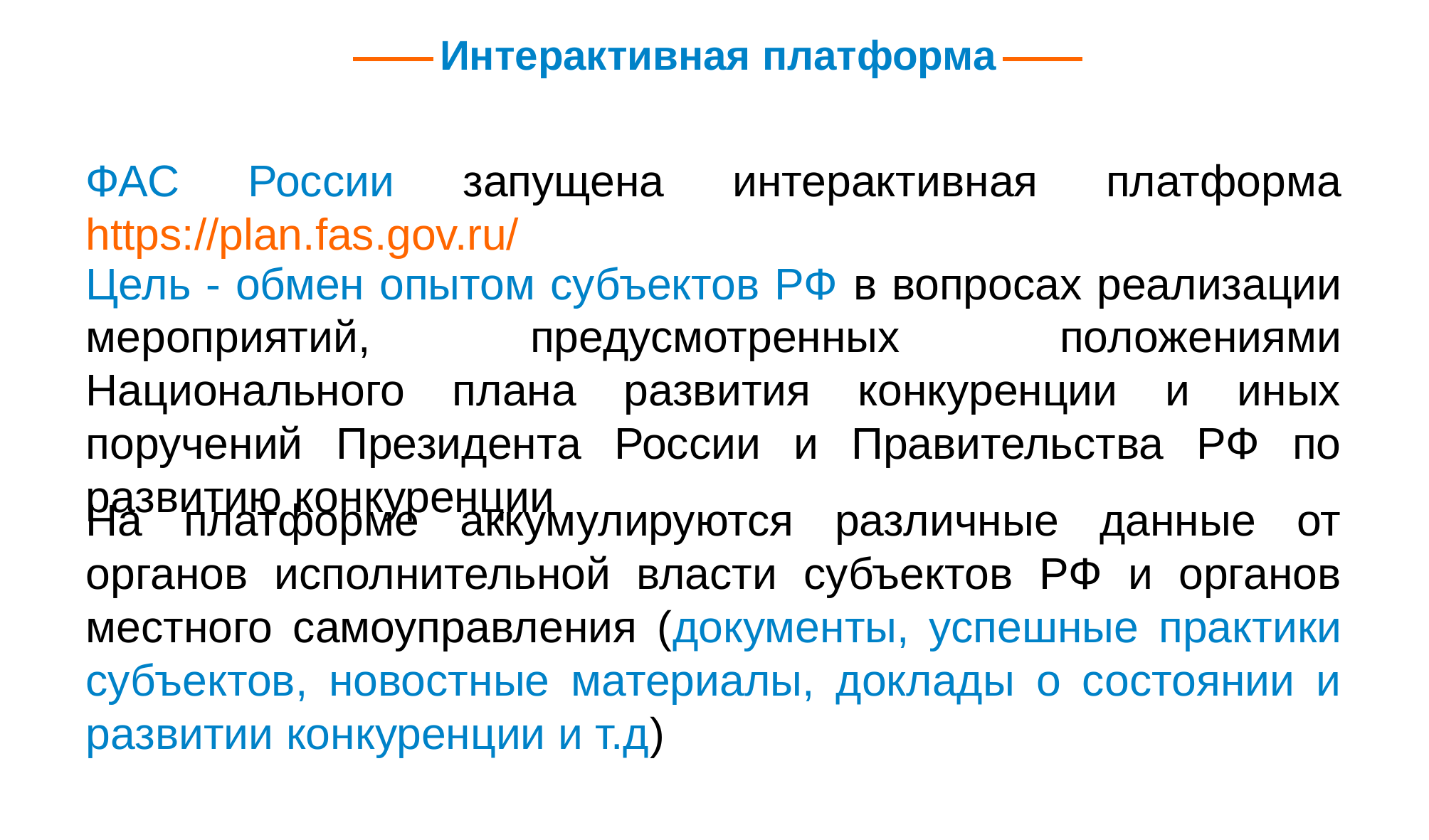

Интерактивная платформа

ФАС России запущена интерактивная платформа https://plan.fas.gov.ru/
Цель - обмен опытом субъектов РФ в вопросах реализации мероприятий, предусмотренных положениями Национального плана развития конкуренции и иных поручений Президента России и Правительства РФ по развитию конкуренции
На платформе аккумулируются различные данные от органов исполнительной власти субъектов РФ и органов местного самоуправления (документы, успешные практики субъектов, новостные материалы, доклады о состоянии и развитии конкуренции и т.д)